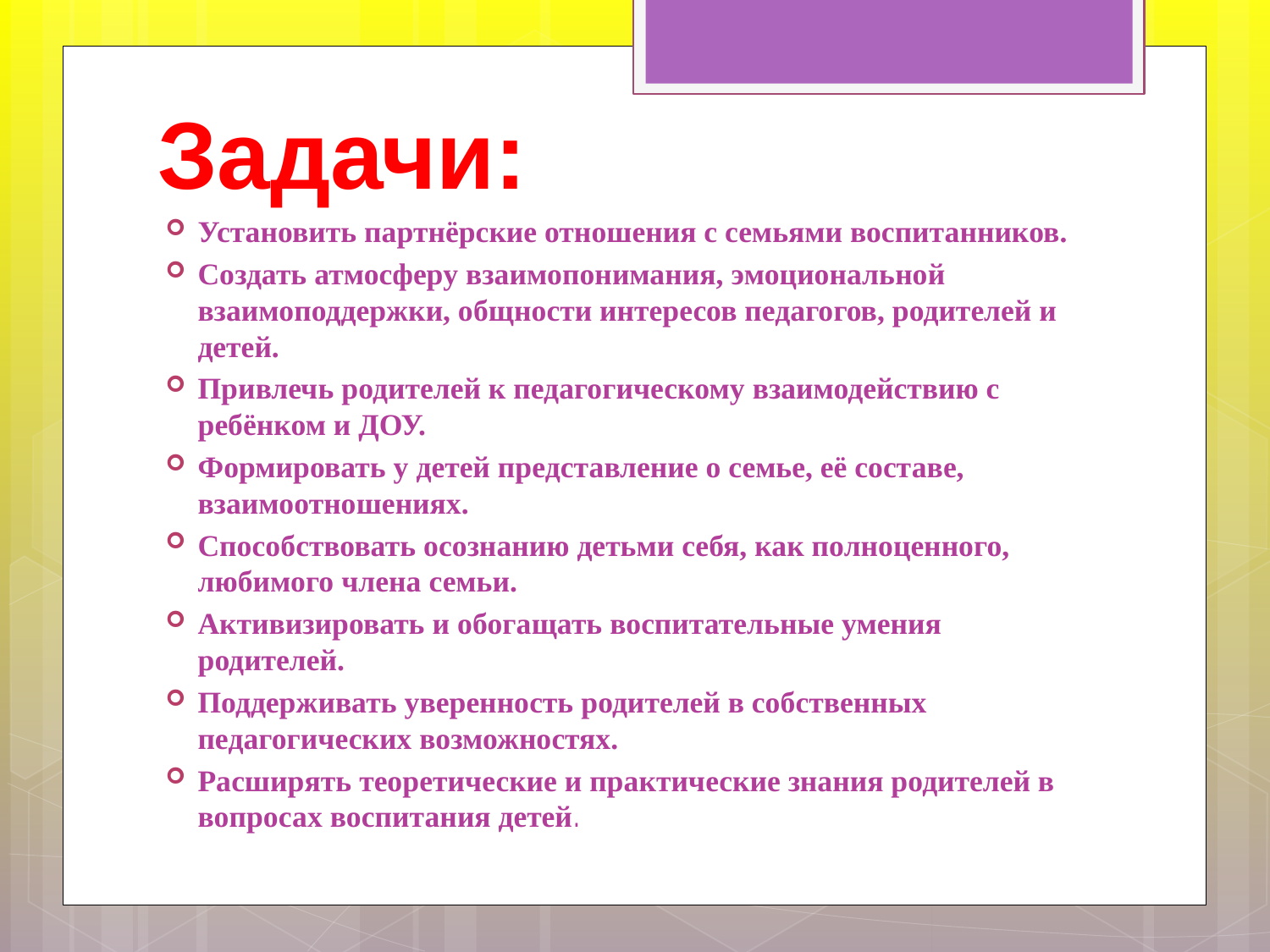

# Задачи:
Установить партнёрские отношения с семьями воспитанников.
Создать атмосферу взаимопонимания, эмоциональной взаимоподдержки, общности интересов педагогов, родителей и детей.
Привлечь родителей к педагогическому взаимодействию с ребёнком и ДОУ.
Формировать у детей представление о семье, её составе, взаимоотношениях.
Способствовать осознанию детьми себя, как полноценного, любимого члена семьи.
Активизировать и обогащать воспитательные умения родителей.
Поддерживать уверенность родителей в собственных педагогических возможностях.
Расширять теоретические и практические знания родителей в вопросах воспитания детей.